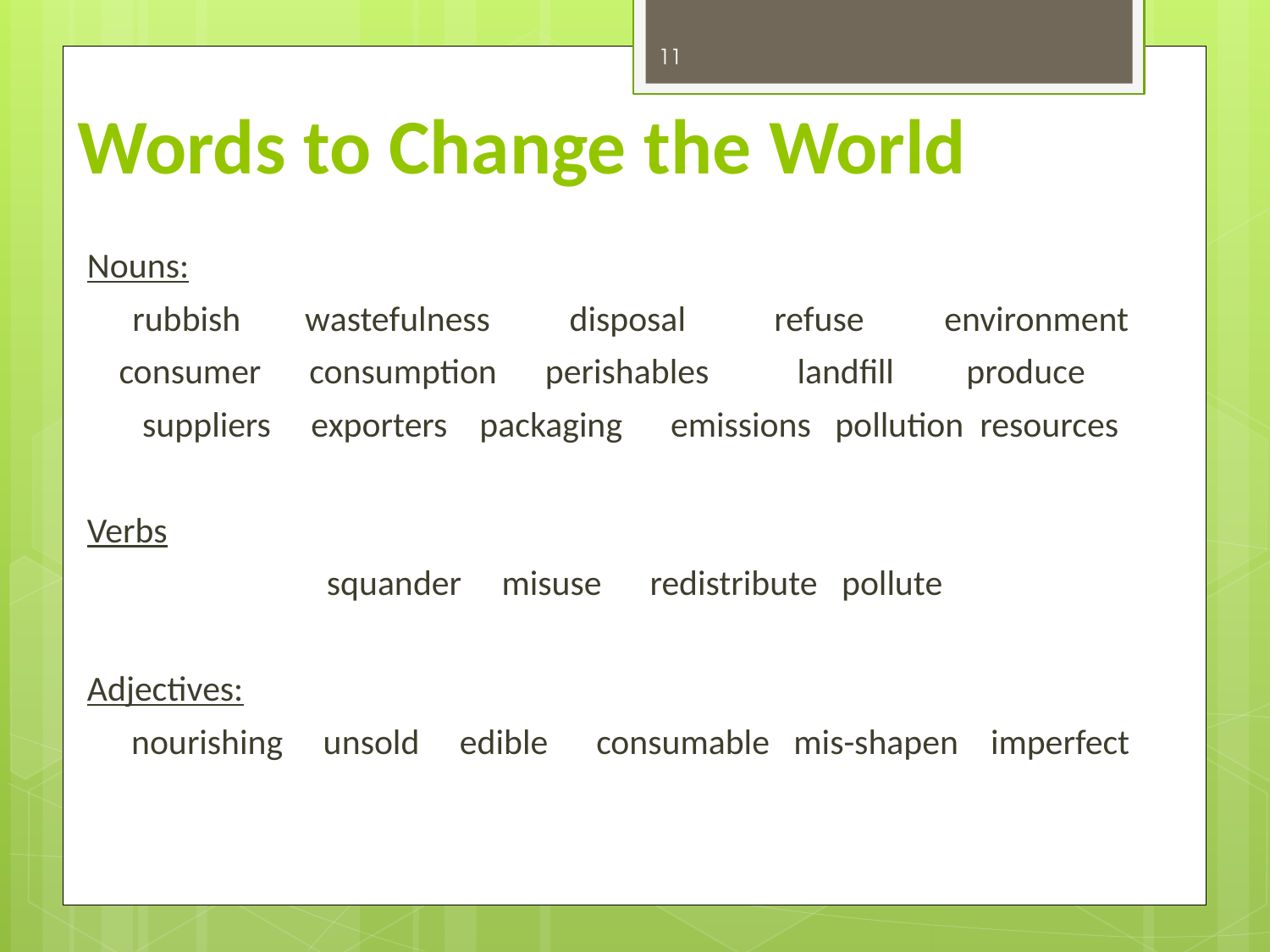

11
# Words to Change the World
Nouns:
rubbish        wastefulness 	       disposal           refuse          environment
consumer      consumption      perishables           landfill         produce         suppliers     exporters    packaging      emissions   pollution  resources

Verbs
squander     misuse      redistribute   pollute

Adjectives:
nourishing     unsold     edible      consumable   mis-shapen    imperfect